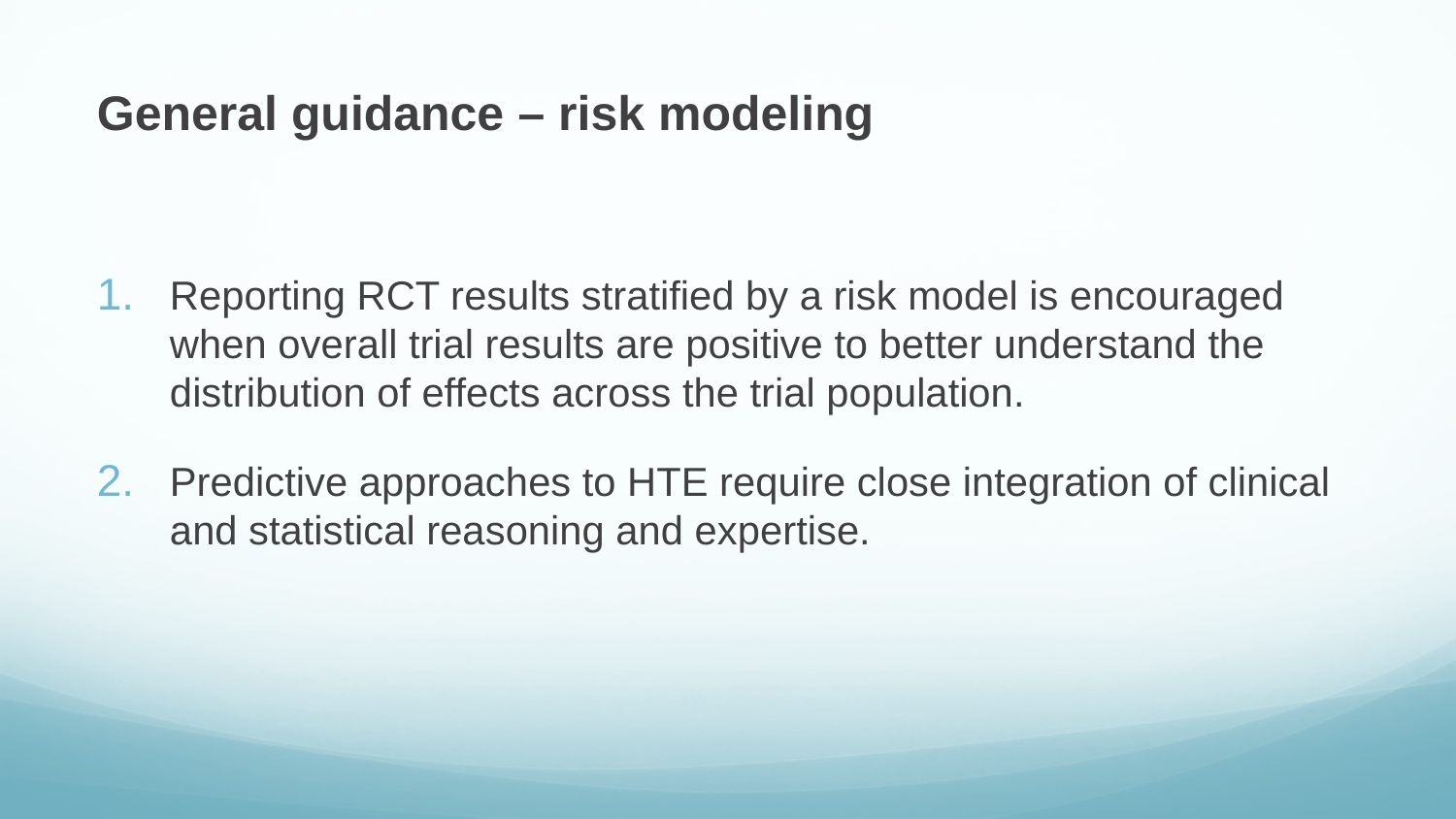

General guidance – risk modeling

Reporting RCT results stratified by a risk model is encouraged when overall trial results are positive to better understand the distribution of effects across the trial population.
Predictive approaches to HTE require close integration of clinical and statistical reasoning and expertise.